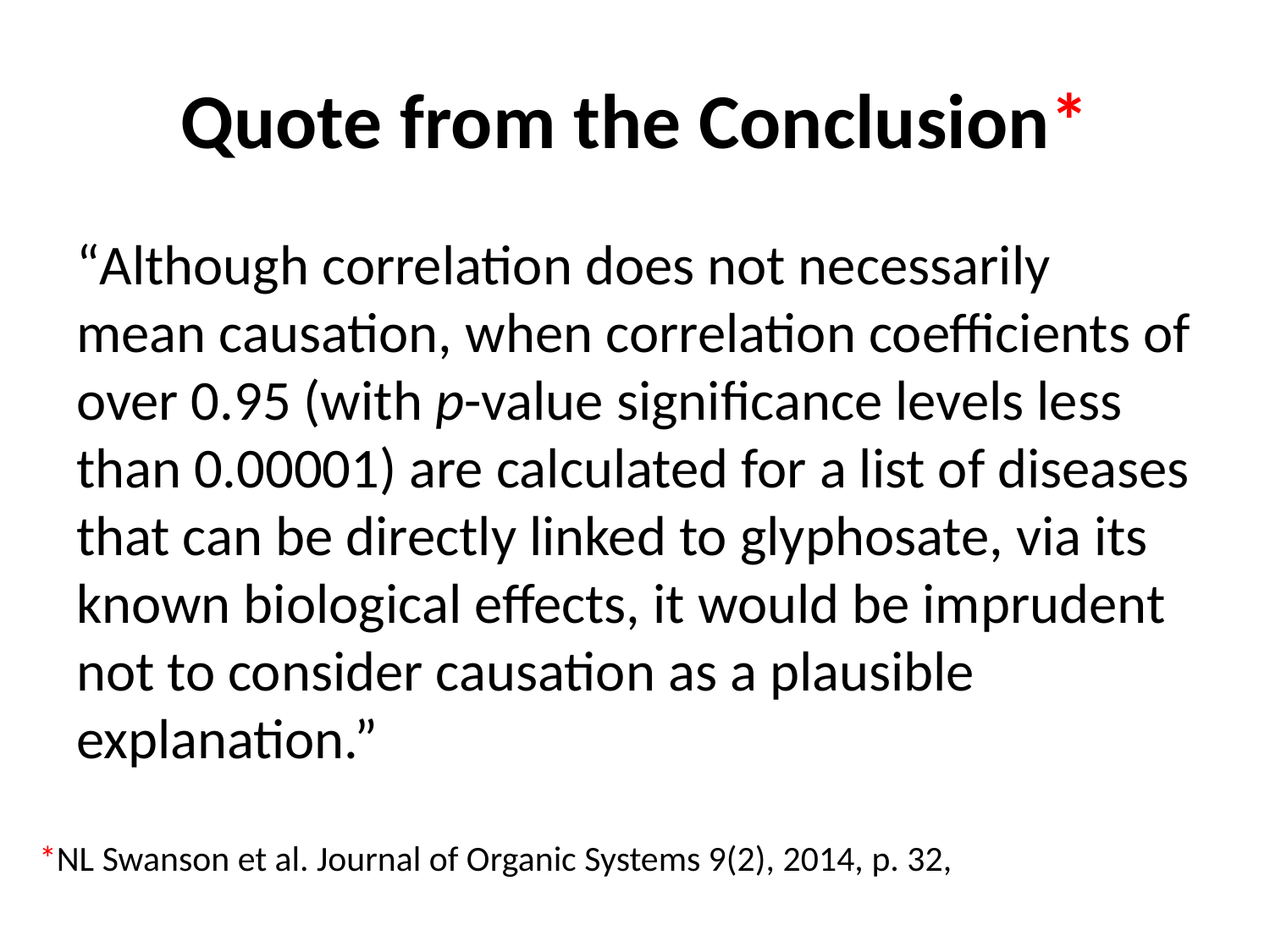

# Quote from the Conclusion*
“Although correlation does not necessarily mean causation, when correlation coefficients of over 0.95 (with p-value significance levels less than 0.00001) are calculated for a list of diseases that can be directly linked to glyphosate, via its known biological effects, it would be imprudent not to consider causation as a plausible explanation.”

*NL Swanson et al. Journal of Organic Systems 9(2), 2014, p. 32,